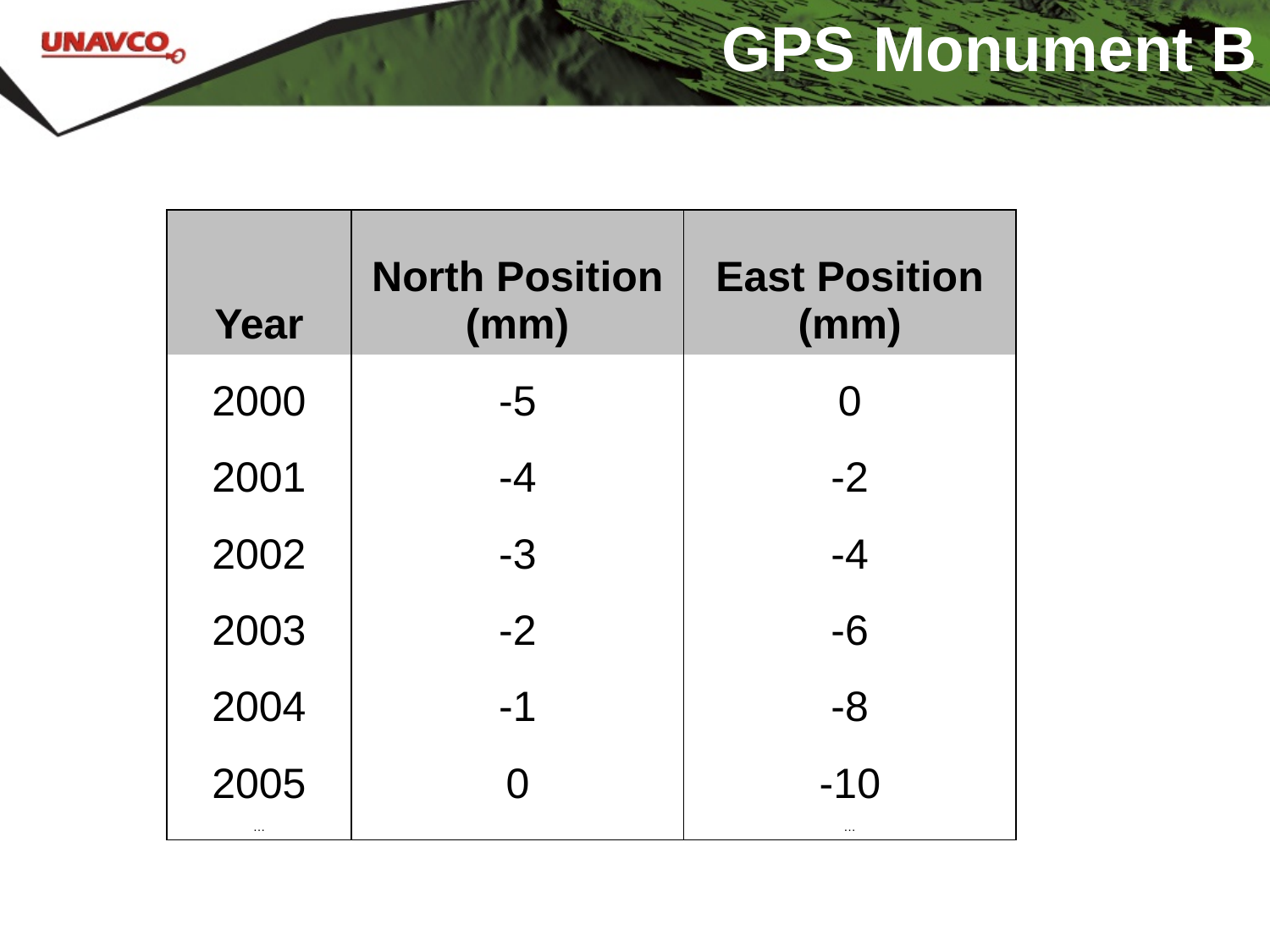

# GPS Monument B
| Year | North Position (mm) | East Position (mm) |
| --- | --- | --- |
| 2000 | -5 | 0 |
| 2001 | -4 | -2 |
| 2002 | -3 | -4 |
| 2003 | -2 | -6 |
| 2004 | -1 | -8 |
| 2005 | 0 | -10 |
| … |  | … |